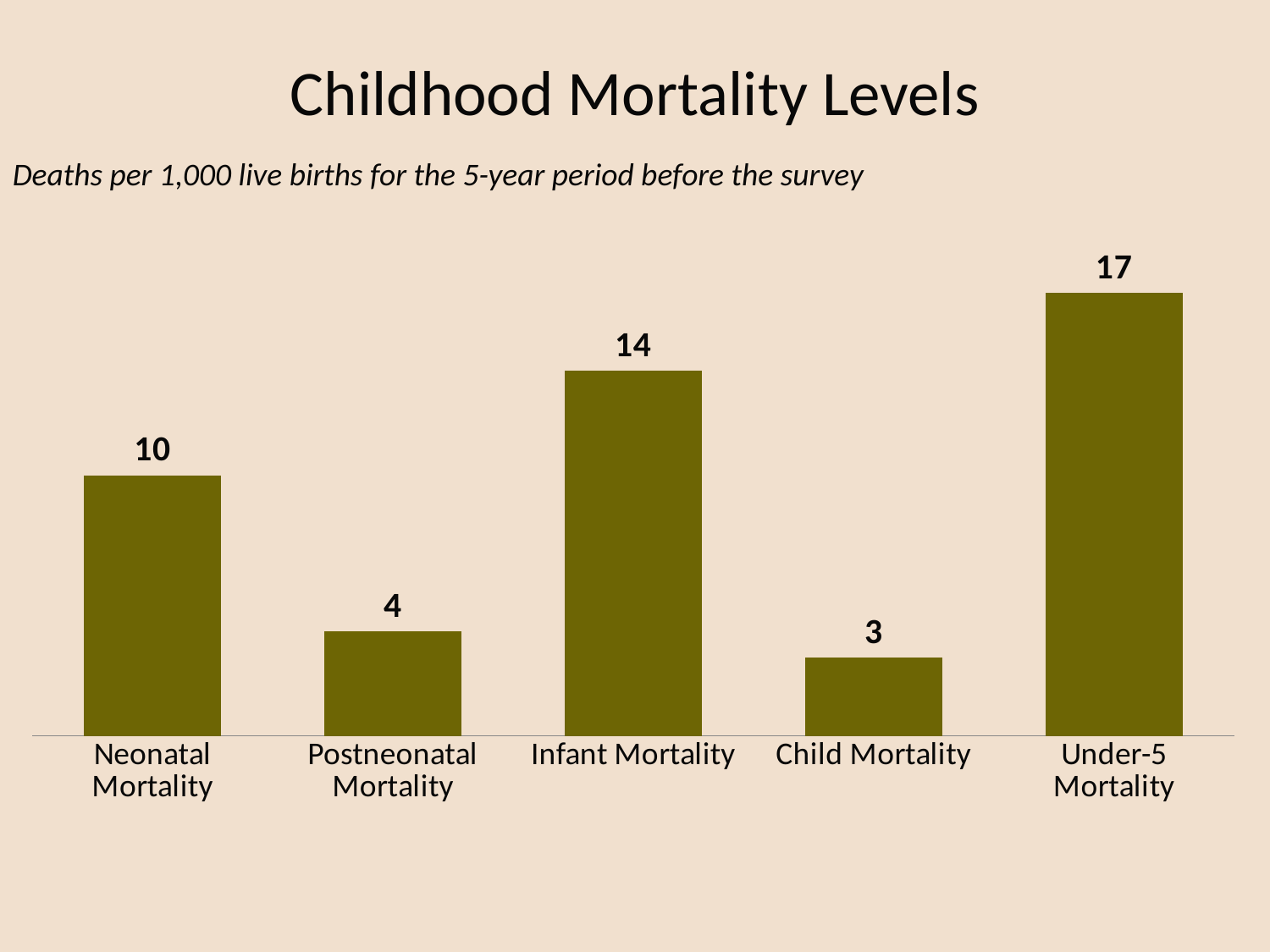

# Childhood Mortality Levels
Deaths per 1,000 live births for the 5-year period before the survey

### Chart

| Category |  |
|---|---|
| Neonatal Mortality | 10.0 |
| Postneonatal Mortality | 4.0 |
| Infant Mortality | 14.0 |
| Child Mortality | 3.0 |
| Under-5 Mortality | 17.0 |